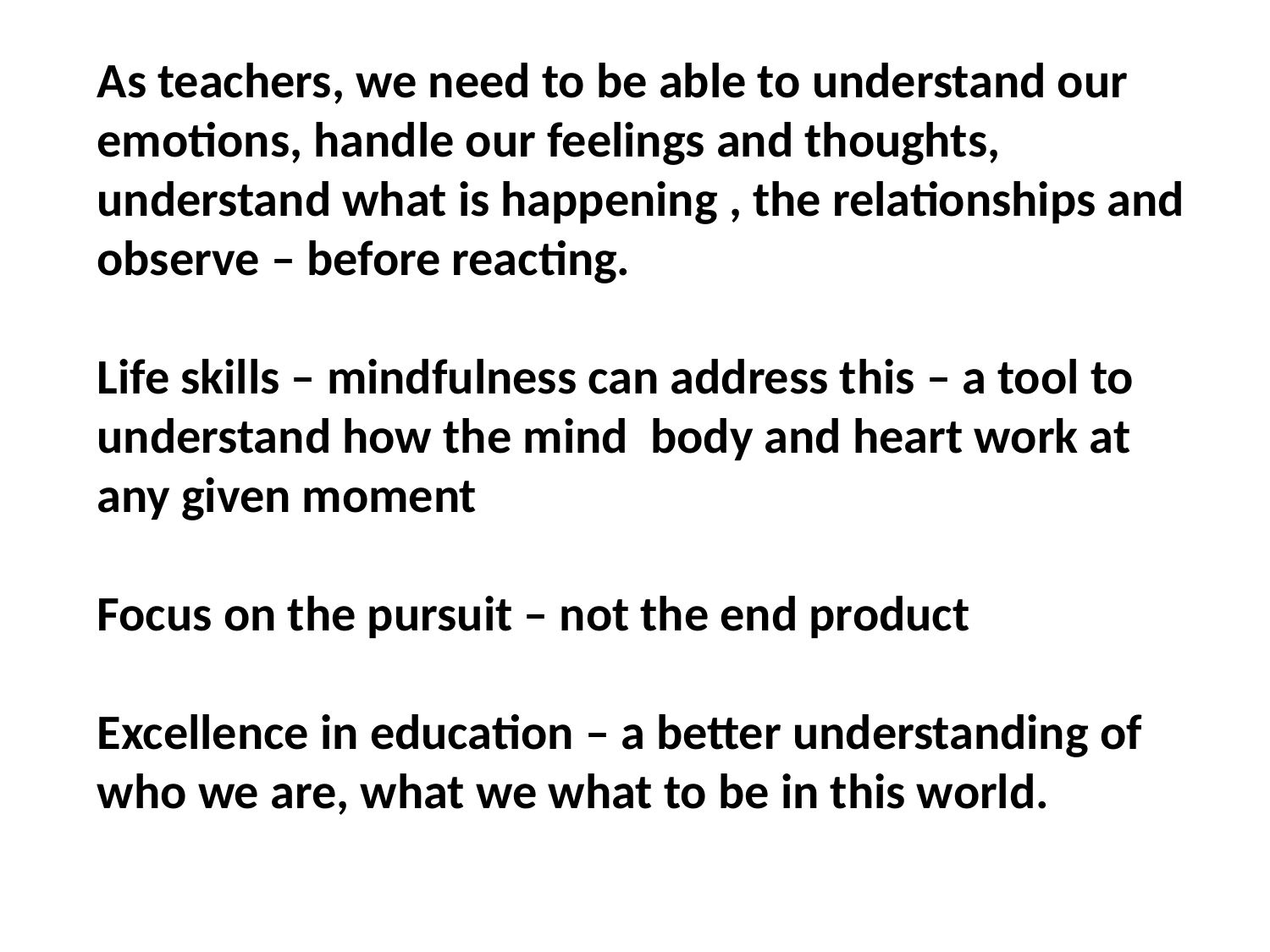

As teachers, we need to be able to understand our emotions, handle our feelings and thoughts, understand what is happening , the relationships and observe – before reacting.

Life skills – mindfulness can address this – a tool to understand how the mind  body and heart work at any given moment

Focus on the pursuit – not the end product

Excellence in education – a better understanding of who we are, what we what to be in this world.